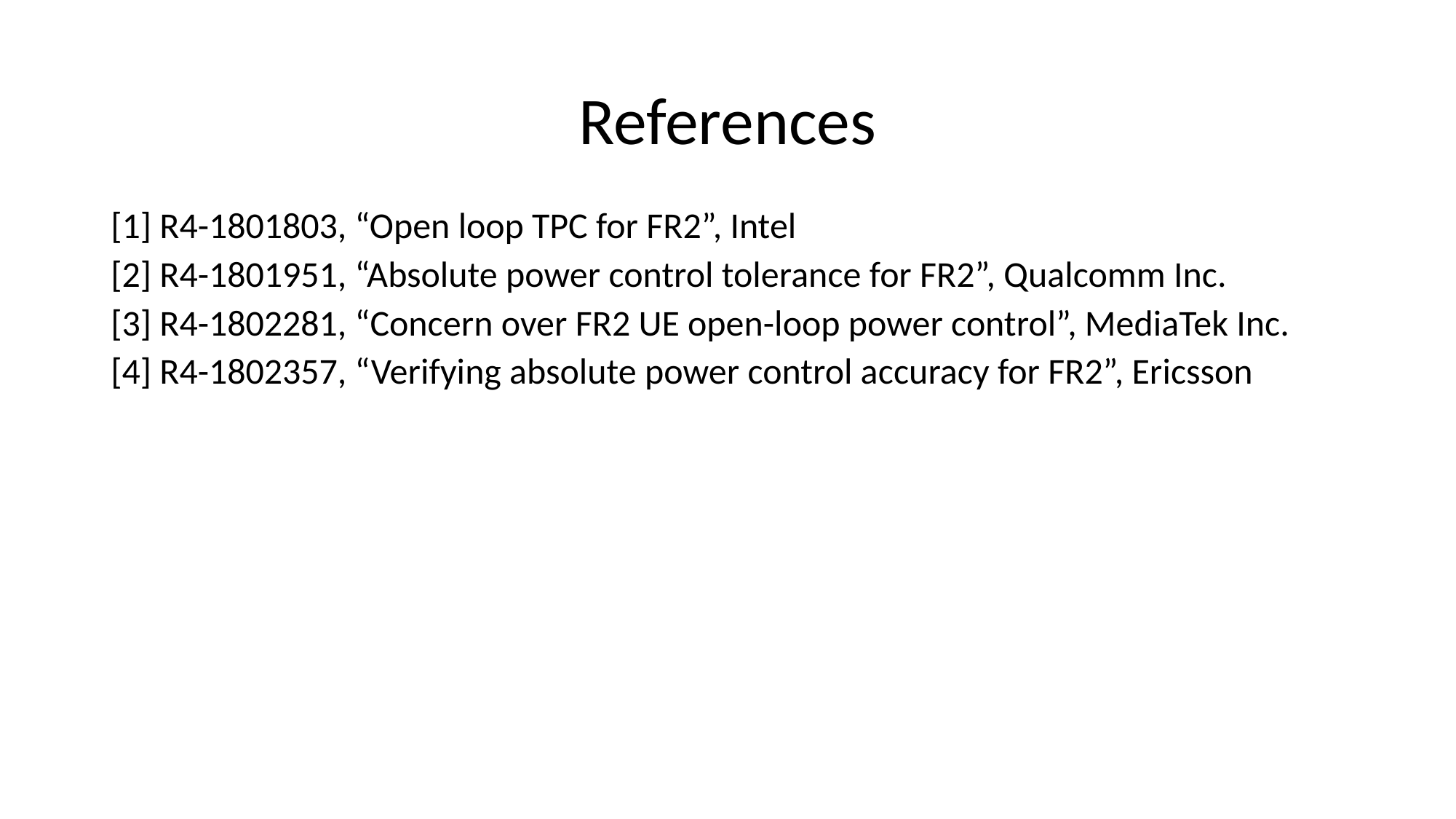

# References
[1] R4-1801803, “Open loop TPC for FR2”, Intel
[2] R4-1801951, “Absolute power control tolerance for FR2”, Qualcomm Inc.
[3] R4-1802281, “Concern over FR2 UE open-loop power control”, MediaTek Inc.
[4] R4-1802357, “Verifying absolute power control accuracy for FR2”, Ericsson